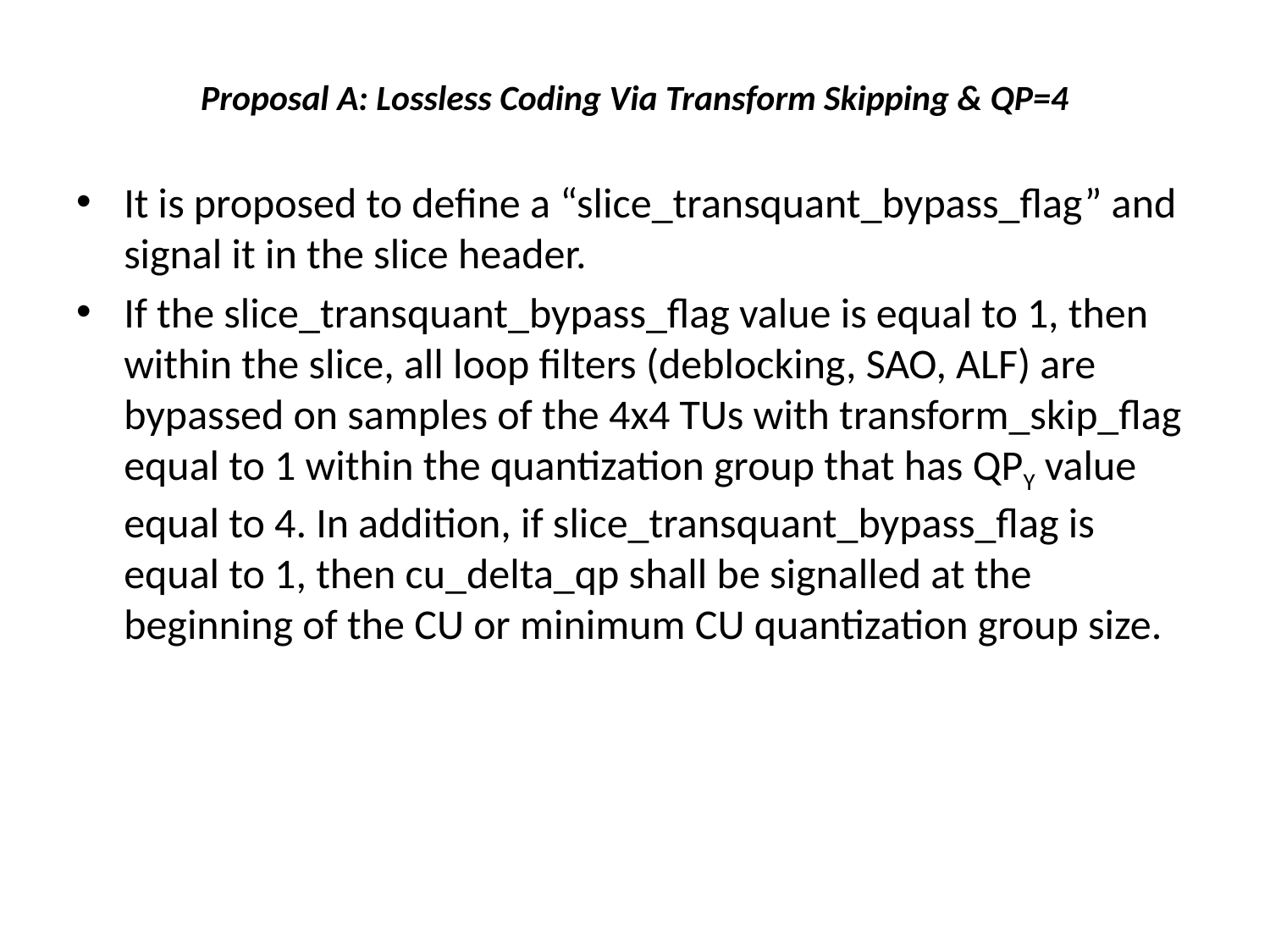

# Proposal A: Lossless Coding Via Transform Skipping & QP=4
It is proposed to define a “slice_transquant_bypass_flag” and signal it in the slice header.
If the slice_transquant_bypass_flag value is equal to 1, then within the slice, all loop filters (deblocking, SAO, ALF) are bypassed on samples of the 4x4 TUs with transform_skip_flag equal to 1 within the quantization group that has QPY value equal to 4. In addition, if slice_transquant_bypass_flag is equal to 1, then cu_delta_qp shall be signalled at the beginning of the CU or minimum CU quantization group size.